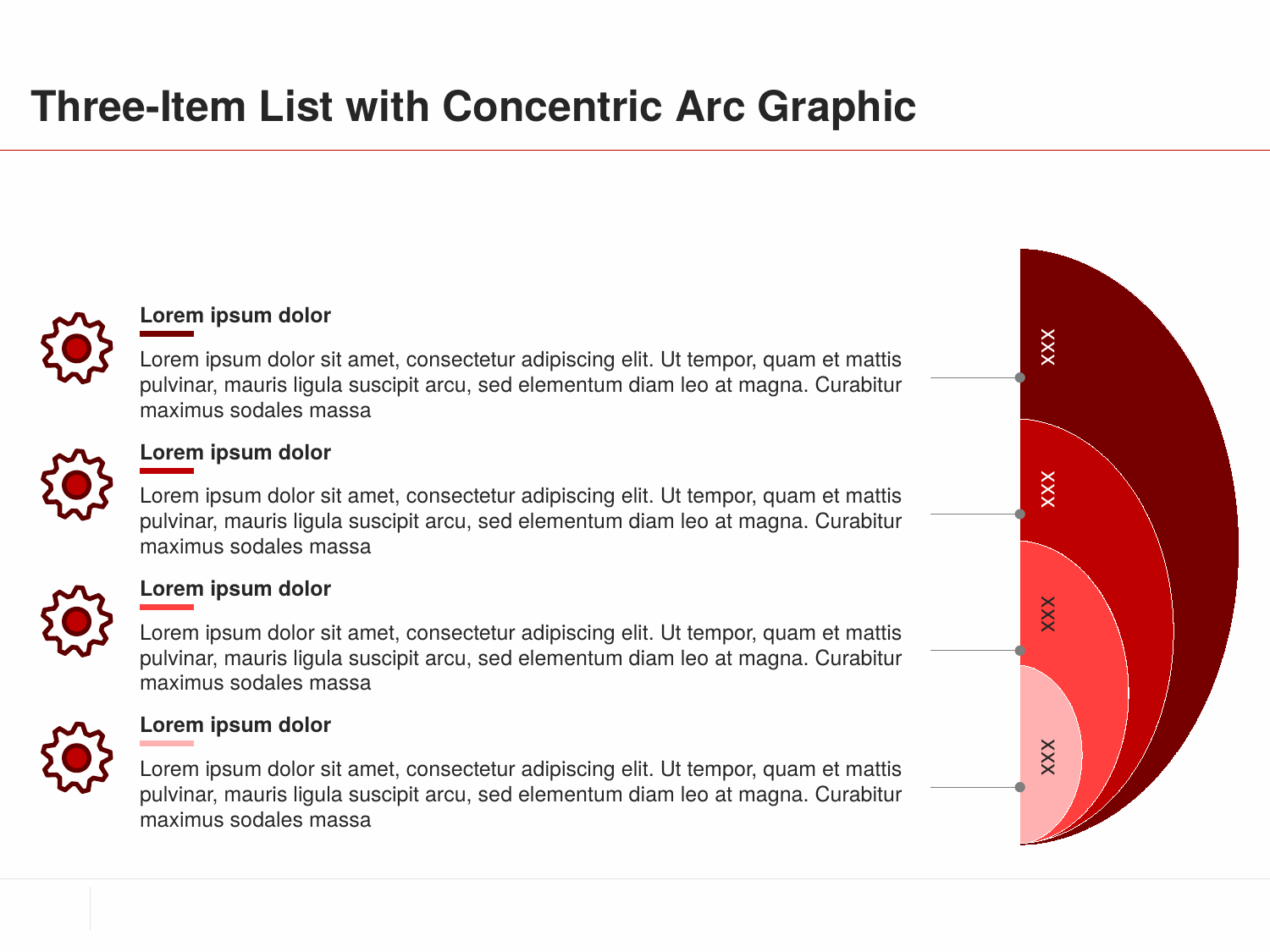

# Three-Item List with Concentric Arc Graphic

Lorem ipsum dolor

xxx
Lorem ipsum dolor sit amet, consectetur adipiscing elit. Ut tempor, quam et mattis pulvinar, mauris ligula suscipit arcu, sed elementum diam leo at magna. Curabitur maximus sodales massa

Lorem ipsum dolor

xxx
Lorem ipsum dolor sit amet, consectetur adipiscing elit. Ut tempor, quam et mattis pulvinar, mauris ligula suscipit arcu, sed elementum diam leo at magna. Curabitur maximus sodales massa

Lorem ipsum dolor

xxx
Lorem ipsum dolor sit amet, consectetur adipiscing elit. Ut tempor, quam et mattis pulvinar, mauris ligula suscipit arcu, sed elementum diam leo at magna. Curabitur maximus sodales massa

Lorem ipsum dolor

xxx
Lorem ipsum dolor sit amet, consectetur adipiscing elit. Ut tempor, quam et mattis pulvinar, mauris ligula suscipit arcu, sed elementum diam leo at magna. Curabitur maximus sodales massa